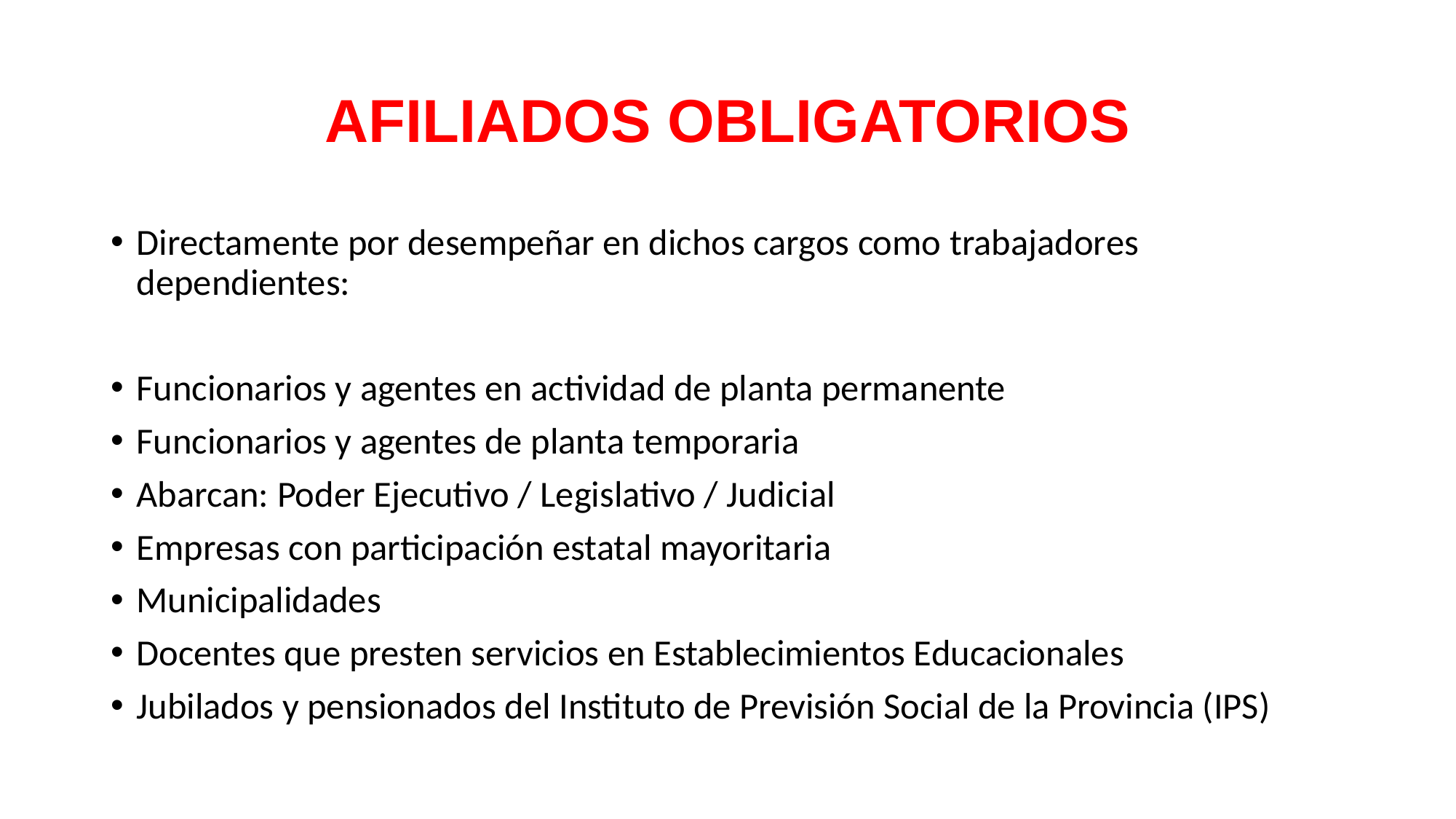

# AFILIADOS OBLIGATORIOS
Directamente por desempeñar en dichos cargos como trabajadores dependientes:

Funcionarios y agentes en actividad de planta permanente
Funcionarios y agentes de planta temporaria
Abarcan: Poder Ejecutivo / Legislativo / Judicial
Empresas con participación estatal mayoritaria
Municipalidades
Docentes que presten servicios en Establecimientos Educacionales
Jubilados y pensionados del Instituto de Previsión Social de la Provincia (IPS)